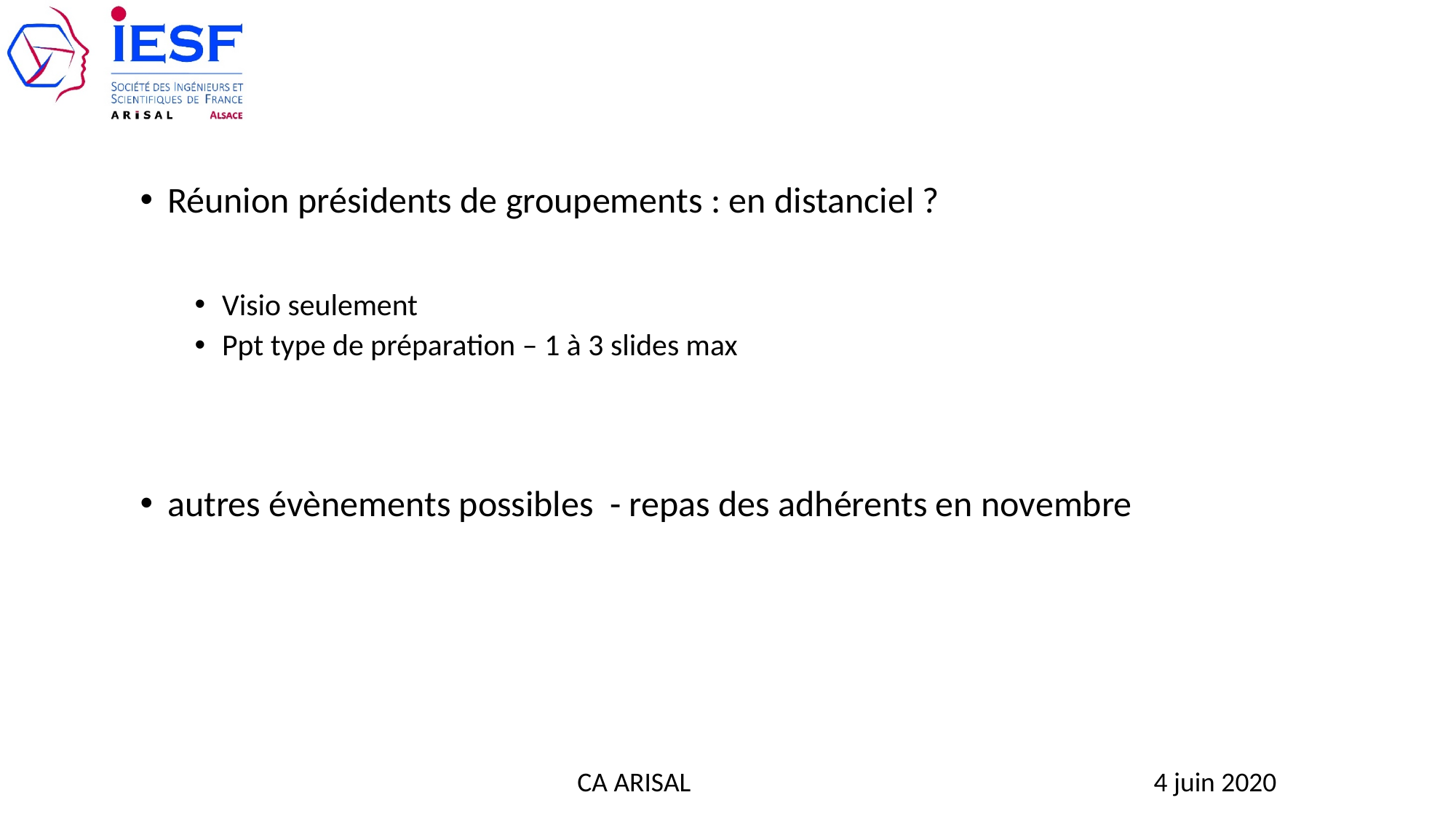

#
Réunion présidents de groupements : en distanciel ?

Visio seulement
Ppt type de préparation – 1 à 3 slides max

autres évènements possibles  - repas des adhérents en novembre